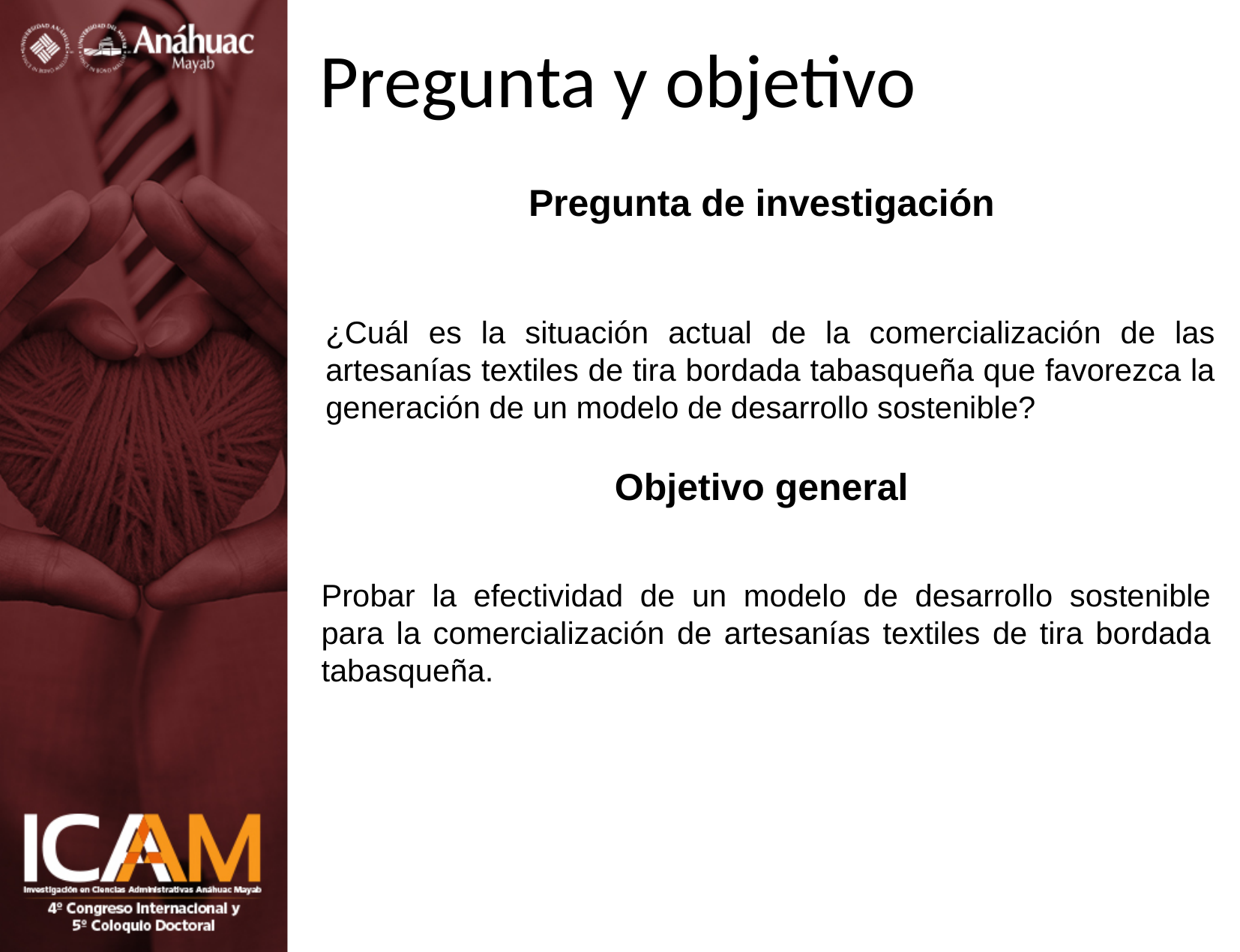

# Pregunta y objetivo
Pregunta de investigación
¿Cuál es la situación actual de la comercialización de las artesanías textiles de tira bordada tabasqueña que favorezca la generación de un modelo de desarrollo sostenible?

Objetivo general

Probar la efectividad de un modelo de desarrollo sostenible para la comercialización de artesanías textiles de tira bordada tabasqueña.